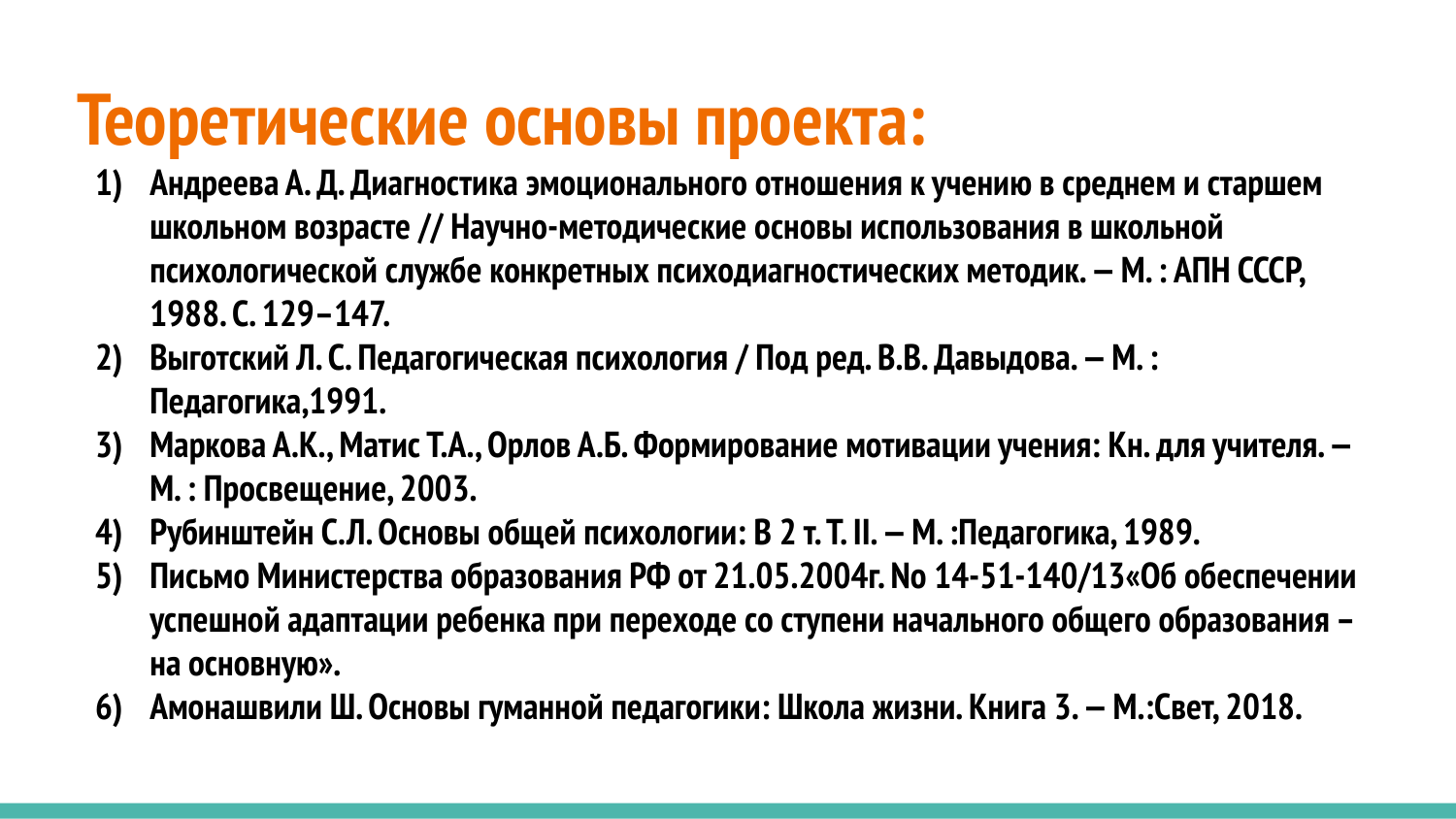

# Теоретические основы проекта:
Андреева А. Д. Диагностика эмоционального отношения к учению в среднем и старшем школьном возрасте // Научно-методические основы использования в школьной психологической службе конкретных психодиагностических методик. — М. : АПН СССР, 1988. С. 129–147.
Выготский Л. С. Педагогическая психология / Под ред. В.В. Давыдова. — М. : Педагогика,1991.
Маркова А.К., Матис Т.А., Орлов А.Б. Формирование мотивации учения: Кн. для учителя. — М. : Просвещение, 2003.
Рубинштейн С.Л. Основы общей психологии: В 2 т. Т. II. — М. :Педагогика, 1989.
Письмо Министерства образования РФ от 21.05.2004г. No 14-51-140/13«Об обеспечении успешной адаптации ребенка при переходе со ступени начального общего образования – на основную».
Амонашвили Ш. Основы гуманной педагогики: Школа жизни. Книга 3. — М.:Свет, 2018.